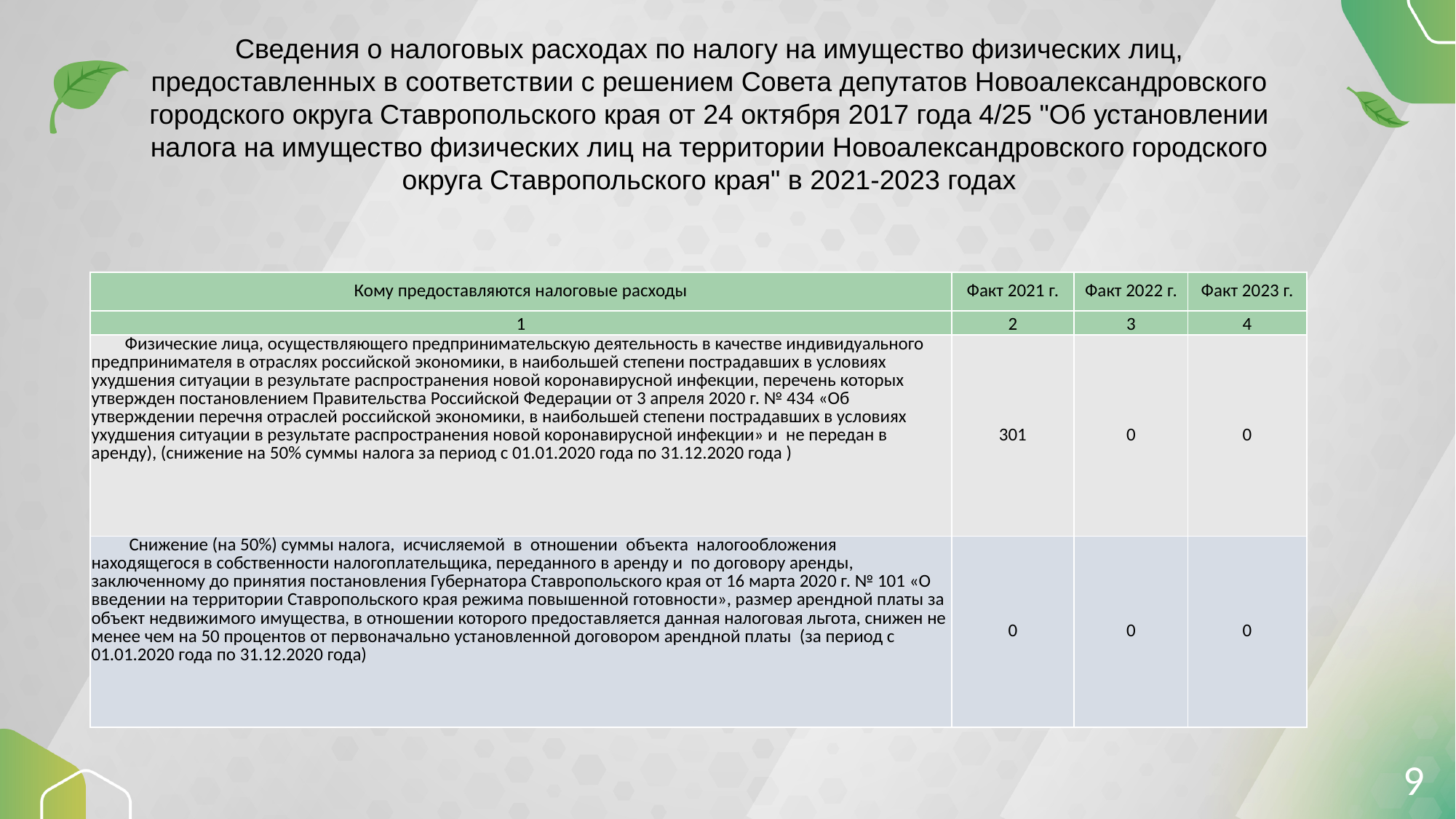

Сведения о налоговых расходах по налогу на имущество физических лиц, предоставленных в соответствии с решением Совета депутатов Новоалександровского городского округа Ставропольского края от 24 октября 2017 года 4/25 "Об установлении налога на имущество физических лиц на территории Новоалександровского городского округа Ставропольского края" в 2021-2023 годах
| Кому предоставляются налоговые расходы | Факт 2021 г. | Факт 2022 г. | Факт 2023 г. |
| --- | --- | --- | --- |
| 1 | 2 | 3 | 4 |
| Физические лица, осуществляющего предпринимательскую деятельность в качестве индивидуального предпринимателя в отраслях российской экономики, в наибольшей степени пострадавших в условиях ухудшения ситуации в результате распространения новой коронавирусной инфекции, перечень которых утвержден постановлением Правительства Российской Федерации от 3 апреля 2020 г. № 434 «Об утверждении перечня отраслей российской экономики, в наибольшей степени пострадавших в условиях ухудшения ситуации в результате распространения новой коронавирусной инфекции» и не передан в аренду), (снижение на 50% суммы налога за период с 01.01.2020 года по 31.12.2020 года ) | 301 | 0 | 0 |
| Снижение (на 50%) суммы налога, исчисляемой в отношении объекта налогообложения находящегося в собственности налогоплательщика, переданного в аренду и по договору аренды, заключенному до принятия постановления Губернатора Ставропольского края от 16 марта 2020 г. № 101 «О введении на территории Ставропольского края режима повышенной готовности», размер арендной платы за объект недвижимого имущества, в отношении которого предоставляется данная налоговая льгота, снижен не менее чем на 50 процентов от первоначально установленной договором арендной платы (за период с 01.01.2020 года по 31.12.2020 года) | 0 | 0 | 0 |
9